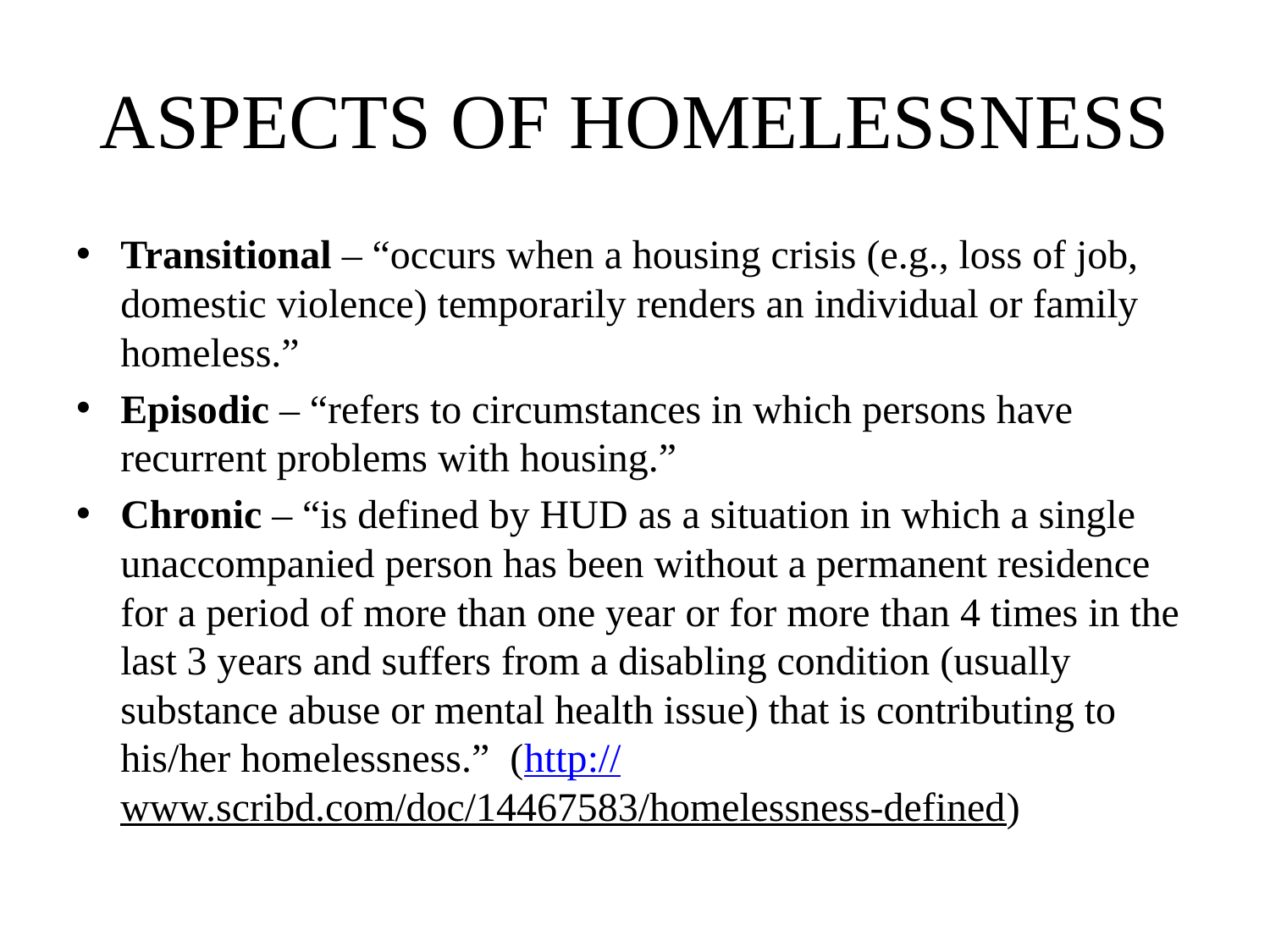

# ASPECTS OF HOMELESSNESS
Transitional – “occurs when a housing crisis (e.g., loss of job, domestic violence) temporarily renders an individual or family homeless.”
Episodic – “refers to circumstances in which persons have recurrent problems with housing.”
Chronic – “is defined by HUD as a situation in which a single unaccompanied person has been without a permanent residence for a period of more than one year or for more than 4 times in the last 3 years and suffers from a disabling condition (usually substance abuse or mental health issue) that is contributing to his/her homelessness.”  (http://www.scribd.com/doc/14467583/homelessness-defined)